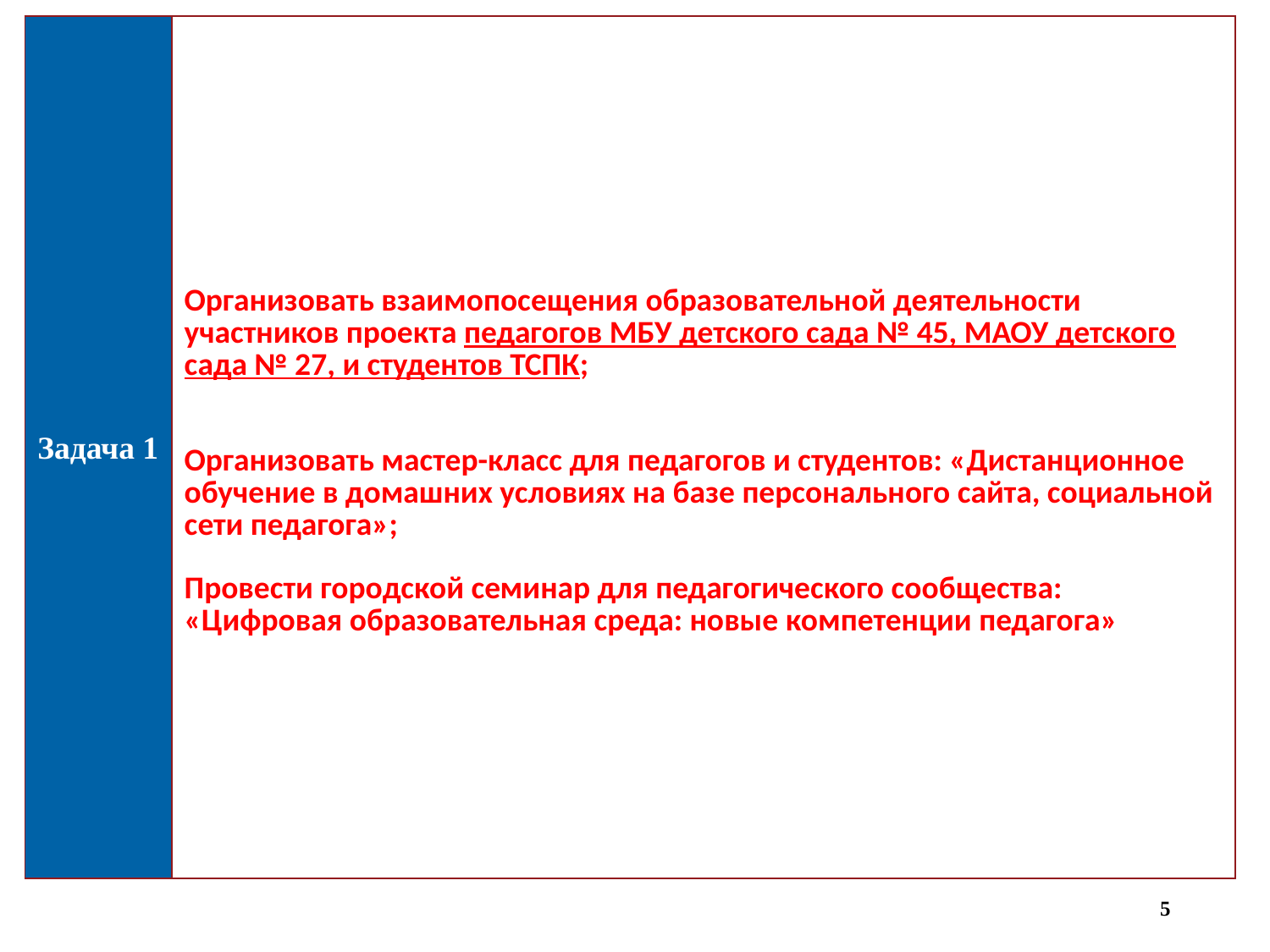

| Задача 1 | Организовать взаимопосещения образовательной деятельности участников проекта педагогов МБУ детского сада № 45, МАОУ детского сада № 27, и студентов ТСПК; Организовать мастер-класс для педагогов и студентов: «Дистанционное обучение в домашних условиях на базе персонального сайта, социальной сети педагога»; Провести городской семинар для педагогического сообщества: «Цифровая образовательная среда: новые компетенции педагога» |
| --- | --- |
5